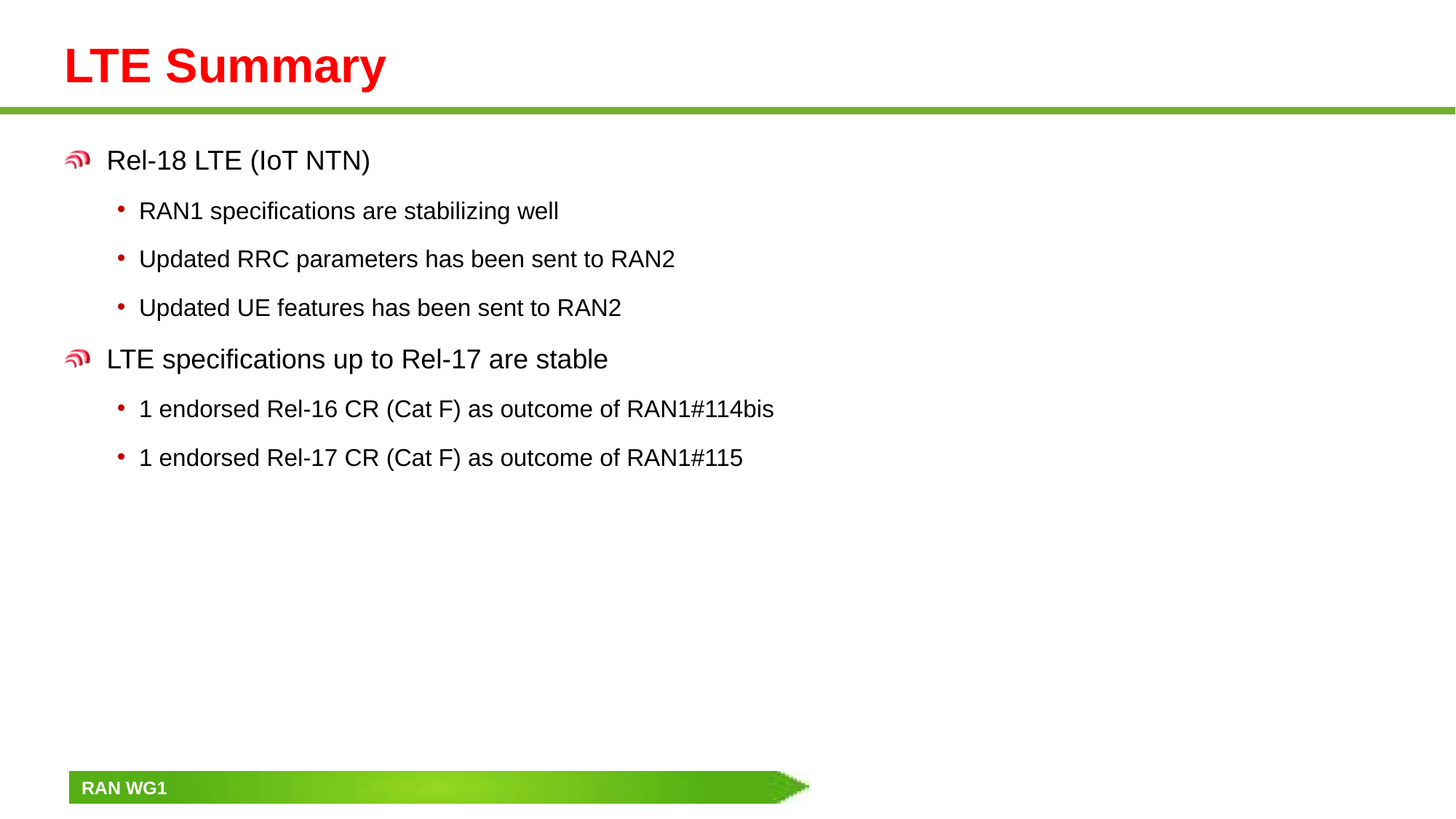

# LTE Summary
Rel-18 LTE (IoT NTN)
RAN1 specifications are stabilizing well
Updated RRC parameters has been sent to RAN2
Updated UE features has been sent to RAN2
LTE specifications up to Rel-17 are stable
1 endorsed Rel-16 CR (Cat F) as outcome of RAN1#114bis
1 endorsed Rel-17 CR (Cat F) as outcome of RAN1#115